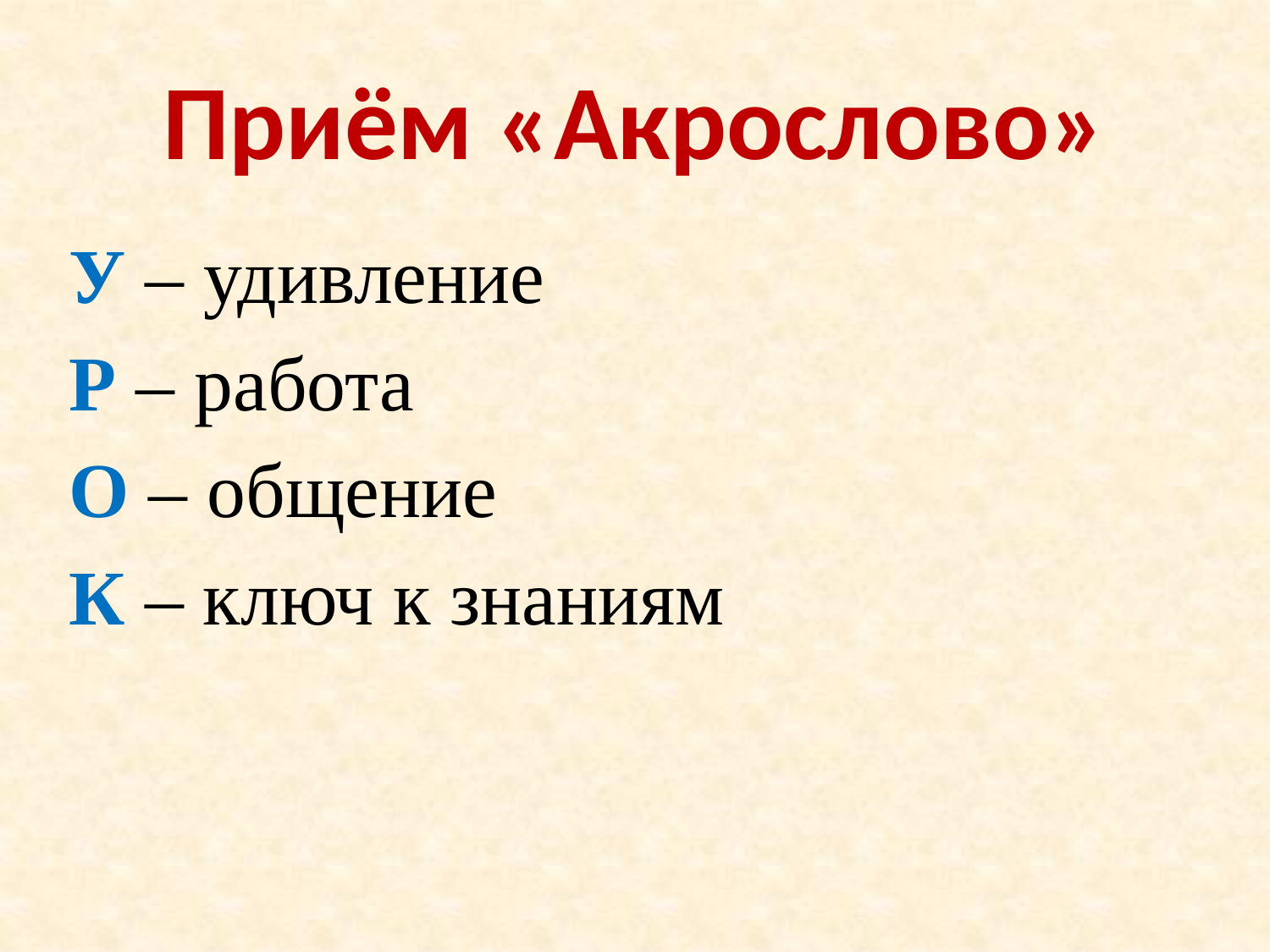

# Приём «Акрослово»
У – удивление
Р – работа
О – общение
К – ключ к знаниям